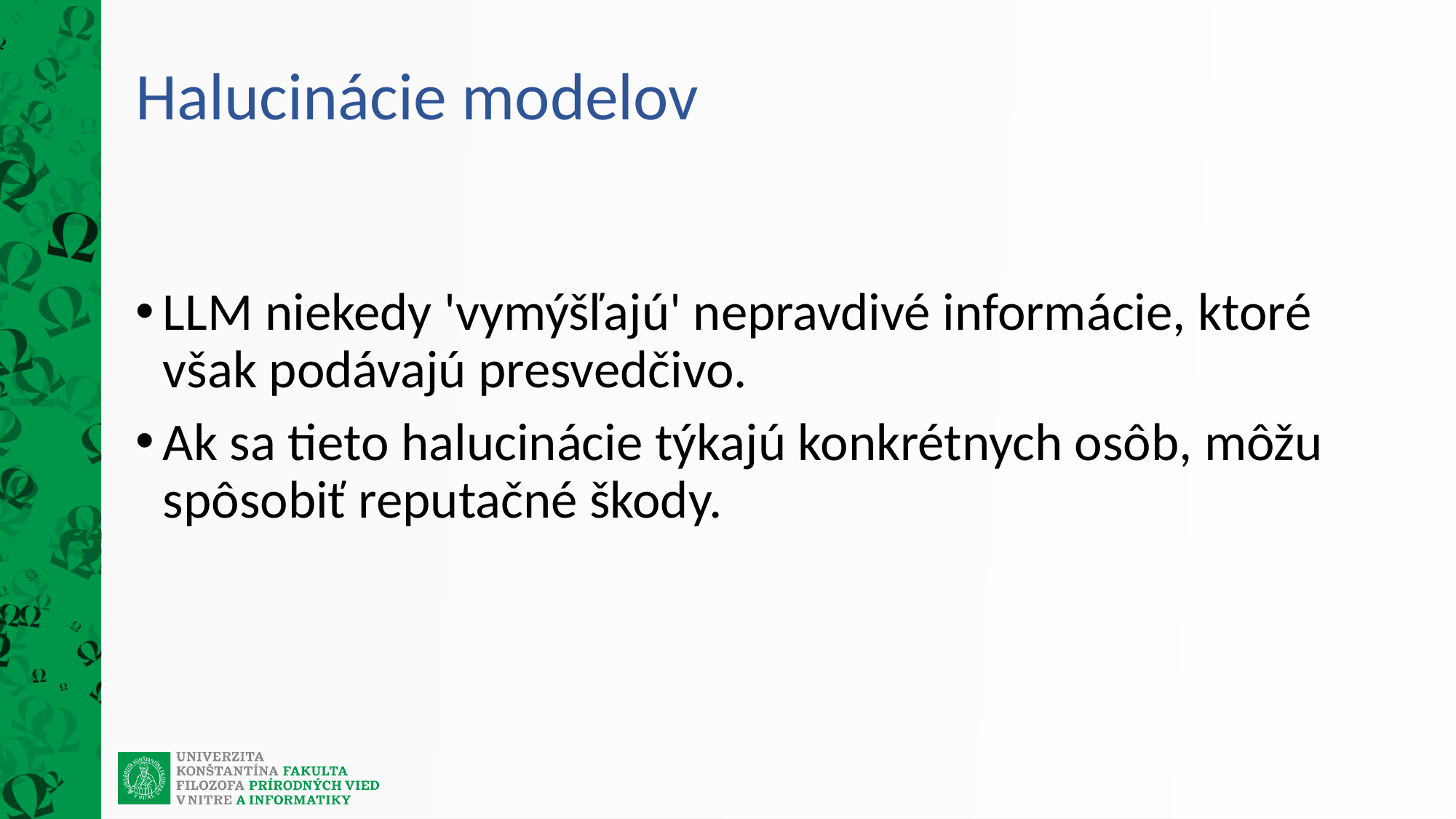

# Halucinácie modelov

LLM niekedy 'vymýšľajú' nepravdivé informácie, ktoré však podávajú presvedčivo.
Ak sa tieto halucinácie týkajú konkrétnych osôb, môžu spôsobiť reputačné škody.